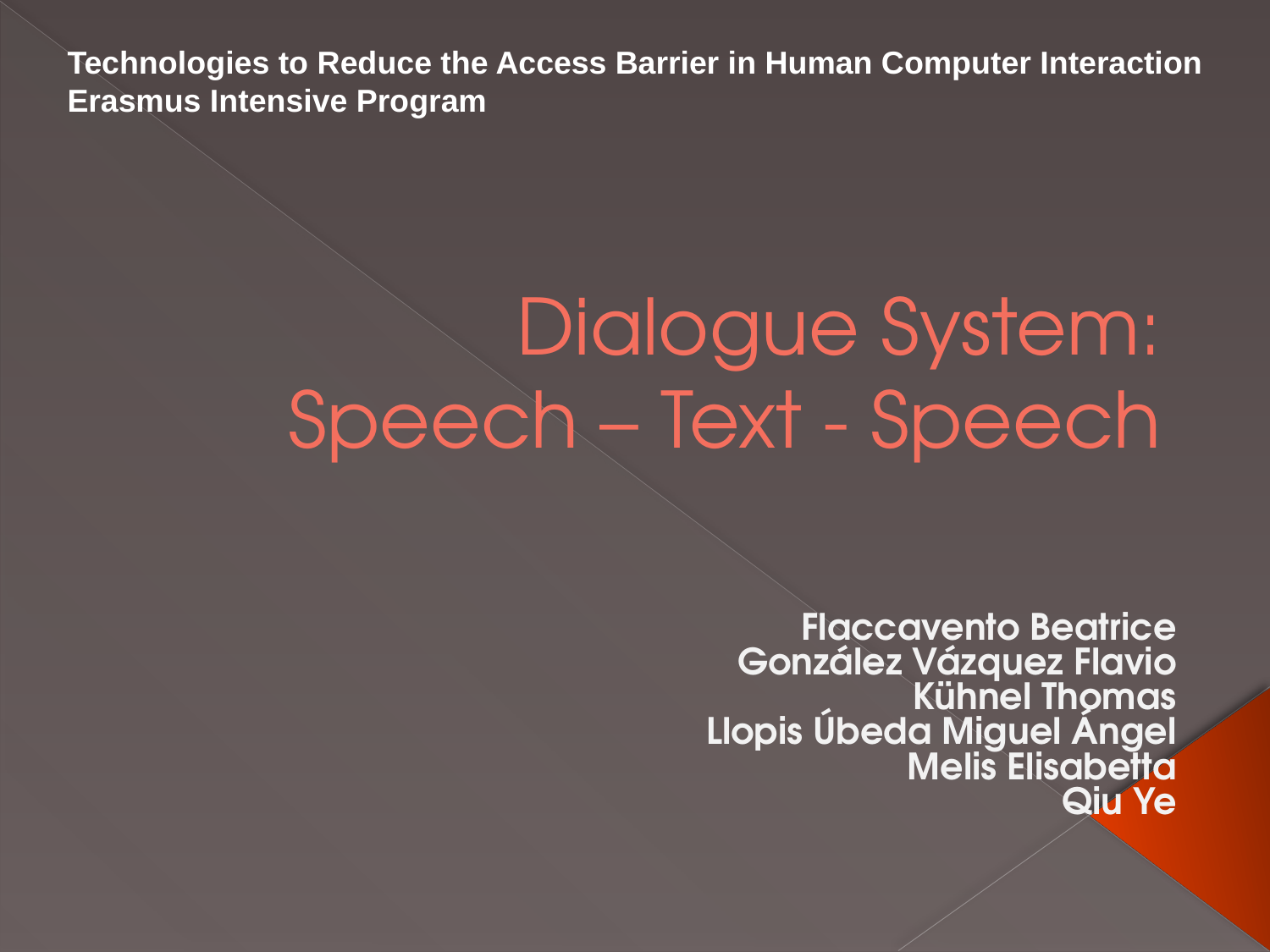

Technologies to Reduce the Access Barrier in Human Computer Interaction
Erasmus Intensive Program
# Dialogue System: Speech – Text - Speech

Flaccavento Beatrice
González Vázquez Flavio
Kühnel Thomas
Llopis Úbeda Miguel Ángel
Melis Elisabetta
Qiu Ye